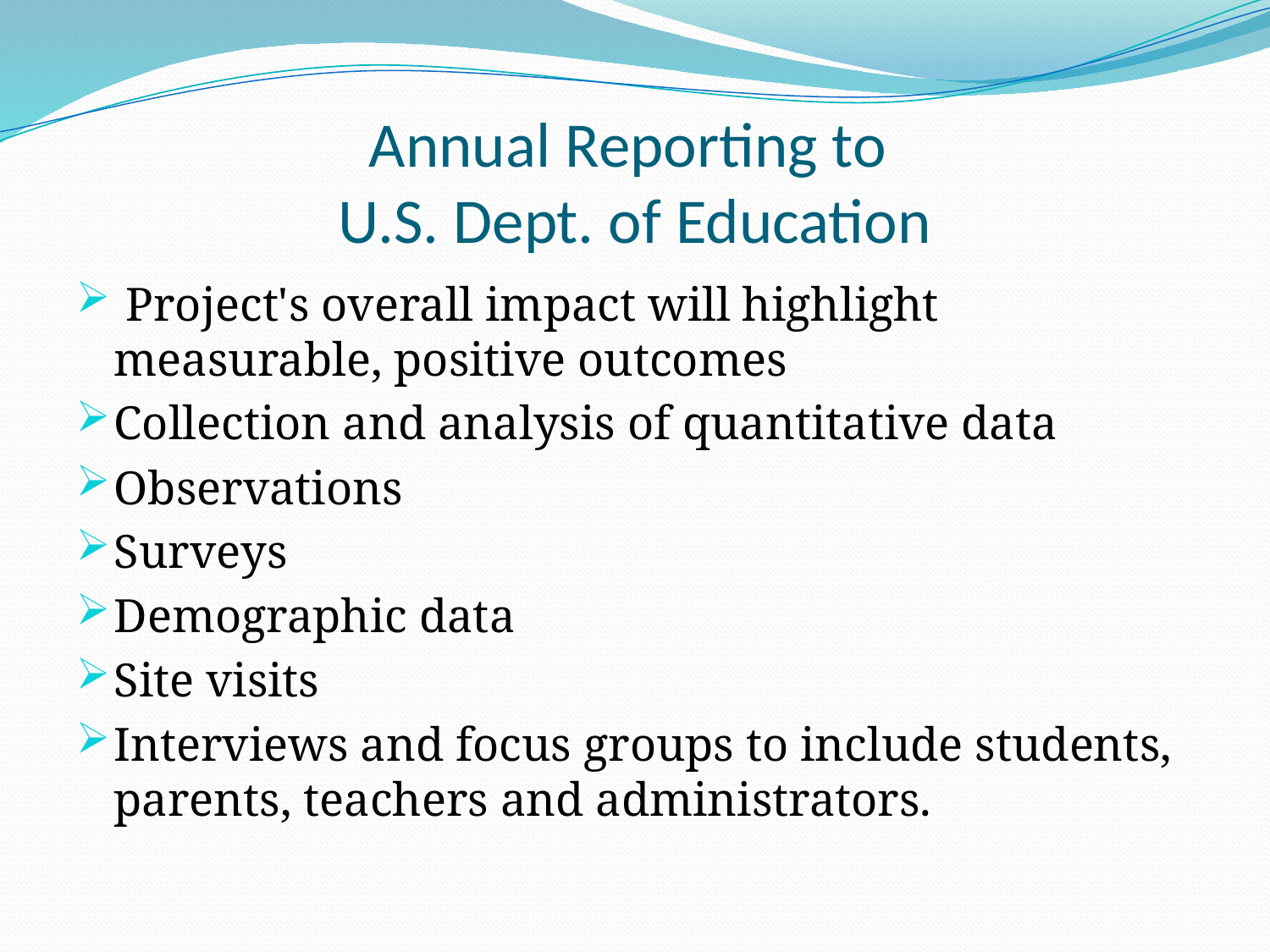

# Annual Reporting to U.S. Dept. of Education
 Project's overall impact will highlight measurable, positive outcomes
Collection and analysis of quantitative data
Observations
Surveys
Demographic data
Site visits
Interviews and focus groups to include students, parents, teachers and administrators.